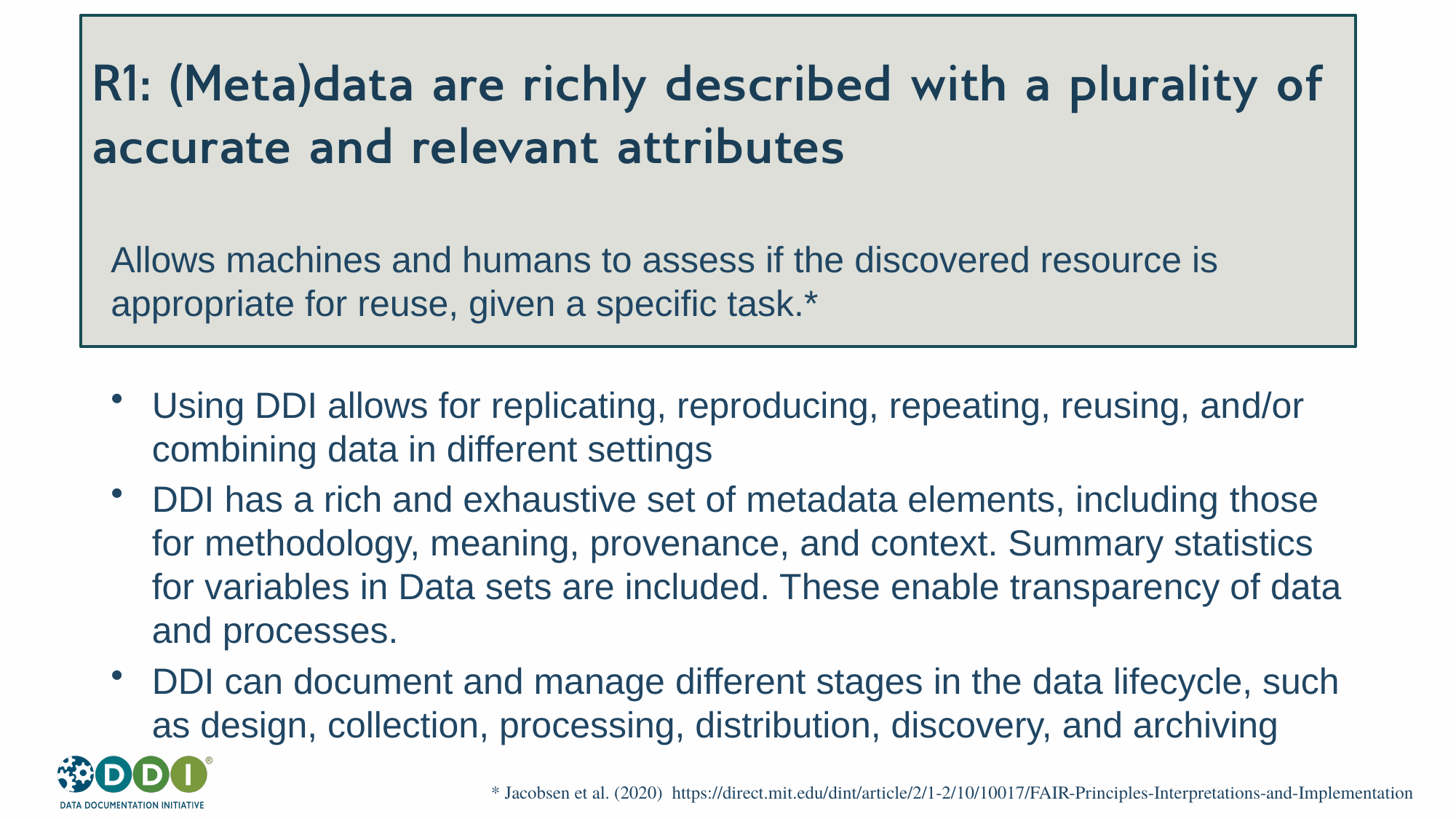

# R1: (Meta)data are richly described with a plurality of accurate and relevant attributes
Allows machines and humans to assess if the discovered resource is appropriate for reuse, given a specific task.*

Using DDI allows for replicating, reproducing, repeating, reusing, and/or combining data in different settings
DDI has a rich and exhaustive set of metadata elements, including those for methodology, meaning, provenance, and context. Summary statistics for variables in Data sets are included. These enable transparency of data and processes.
DDI can document and manage different stages in the data lifecycle, such as design, collection, processing, distribution, discovery, and archiving
* Jacobsen et al. (2020)  https://direct.mit.edu/dint/article/2/1-2/10/10017/FAIR-Principles-Interpretations-and-Implementation